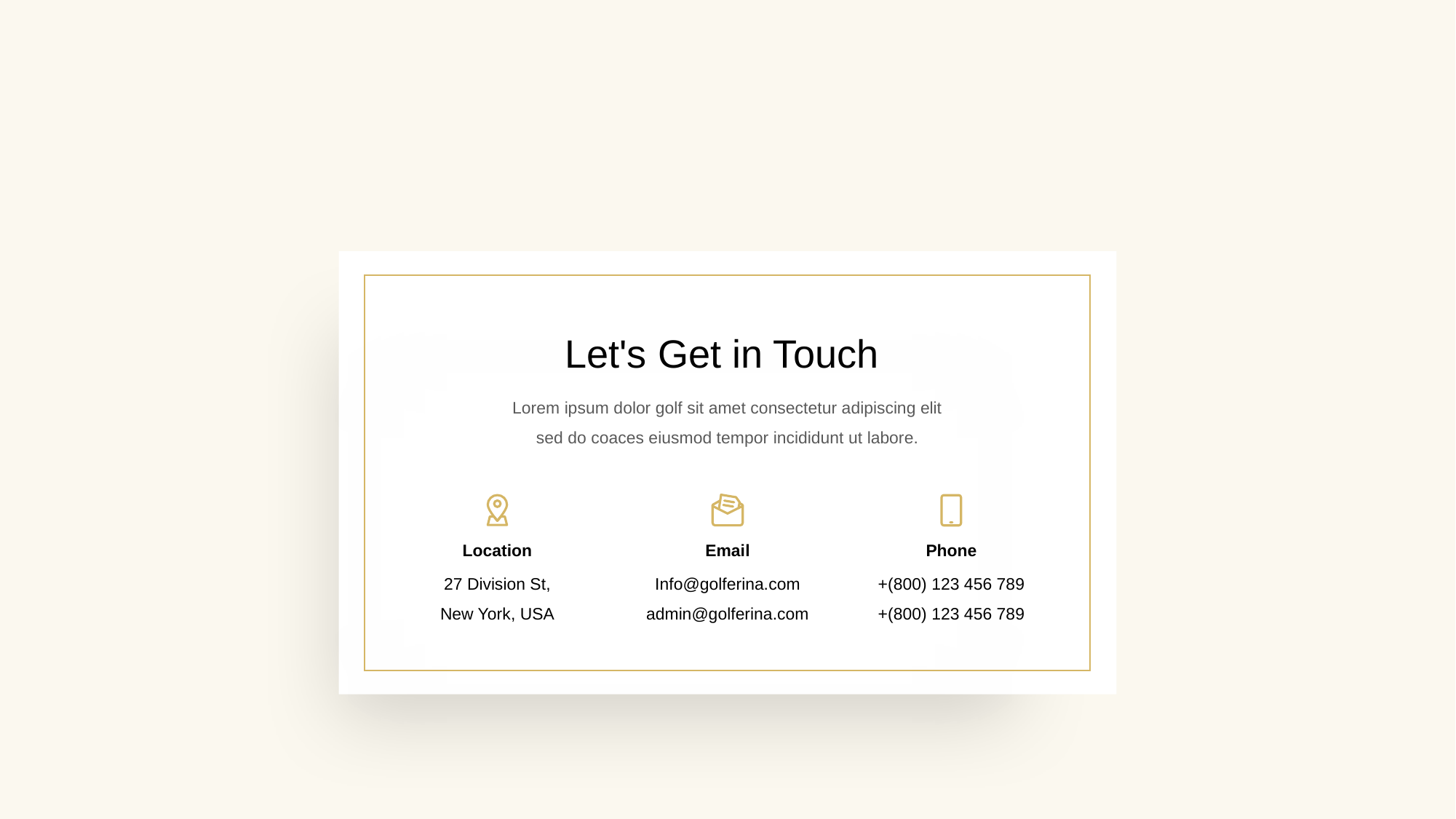

Let's Get in Touch
Lorem ipsum dolor golf sit amet consectetur adipiscing elit sed do coaces eiusmod tempor incididunt ut labore.

Location
27 Division St, New York, USA

Email
Info@golferina.com
admin@golferina.com

Phone
+(800) 123 456 789
+(800) 123 456 789